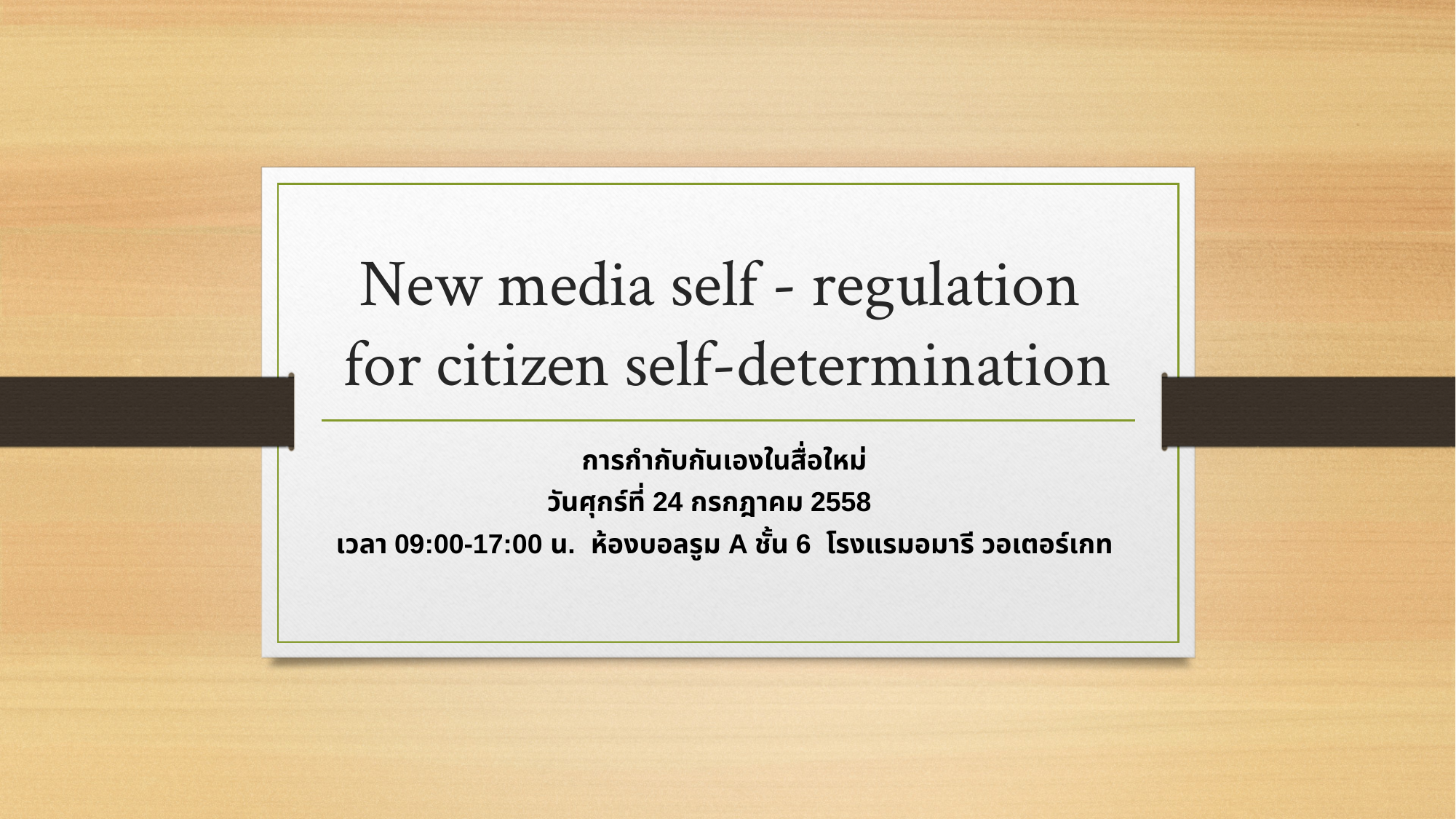

# New media self - regulation for citizen self-determination
การกำกับกันเองในสื่อใหม่
วันศุกร์ที่ 24 กรกฎาคม 2558
เวลา 09:00-17:00 น.  ห้องบอลรูม A ชั้น 6  โรงแรมอมารี วอเตอร์เกท